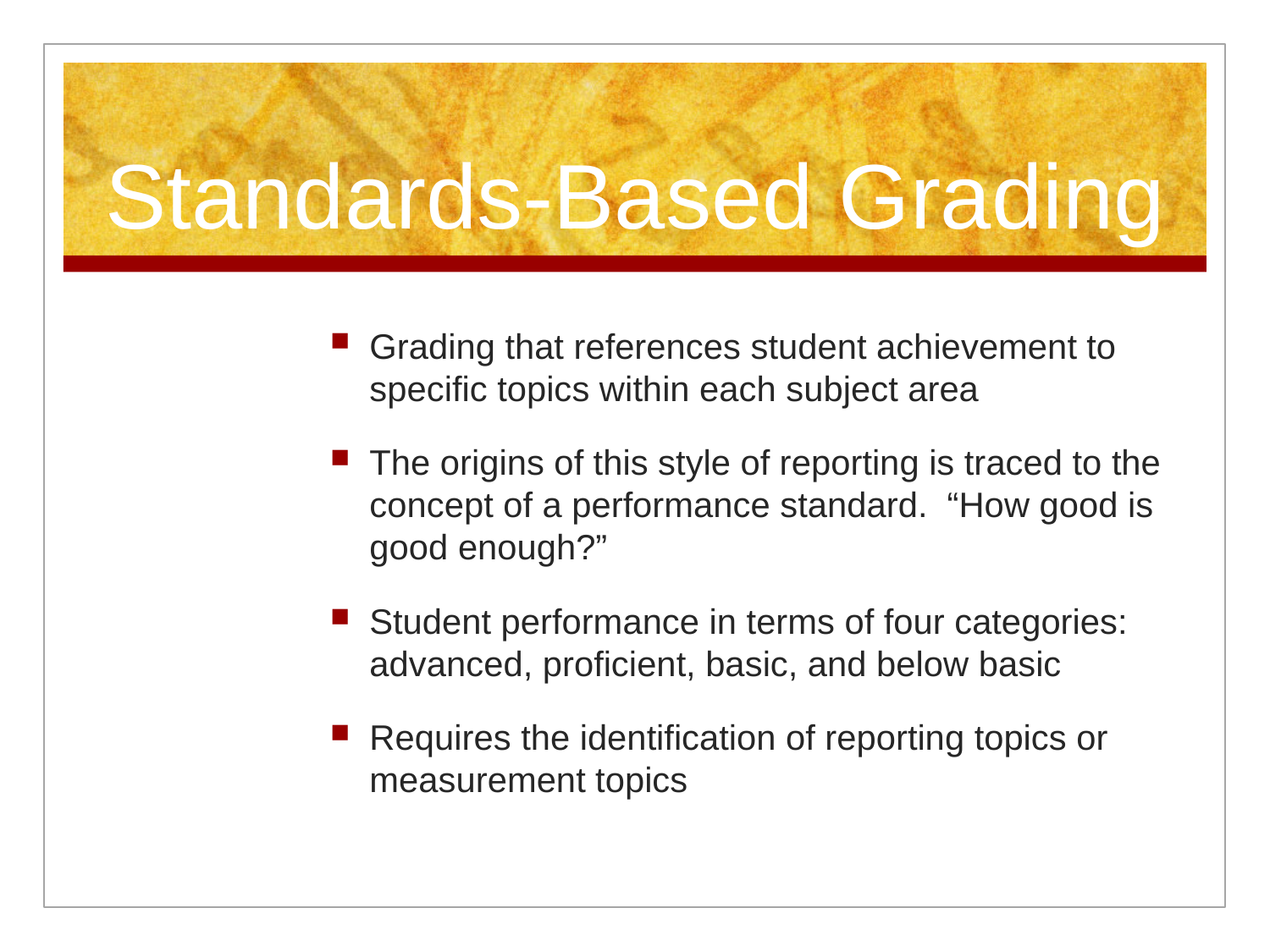

# Standards-Based Grading
Grading that references student achievement to specific topics within each subject area
The origins of this style of reporting is traced to the concept of a performance standard.  “How good is good enough?”
Student performance in terms of four categories: advanced, proficient, basic, and below basic
Requires the identification of reporting topics or measurement topics